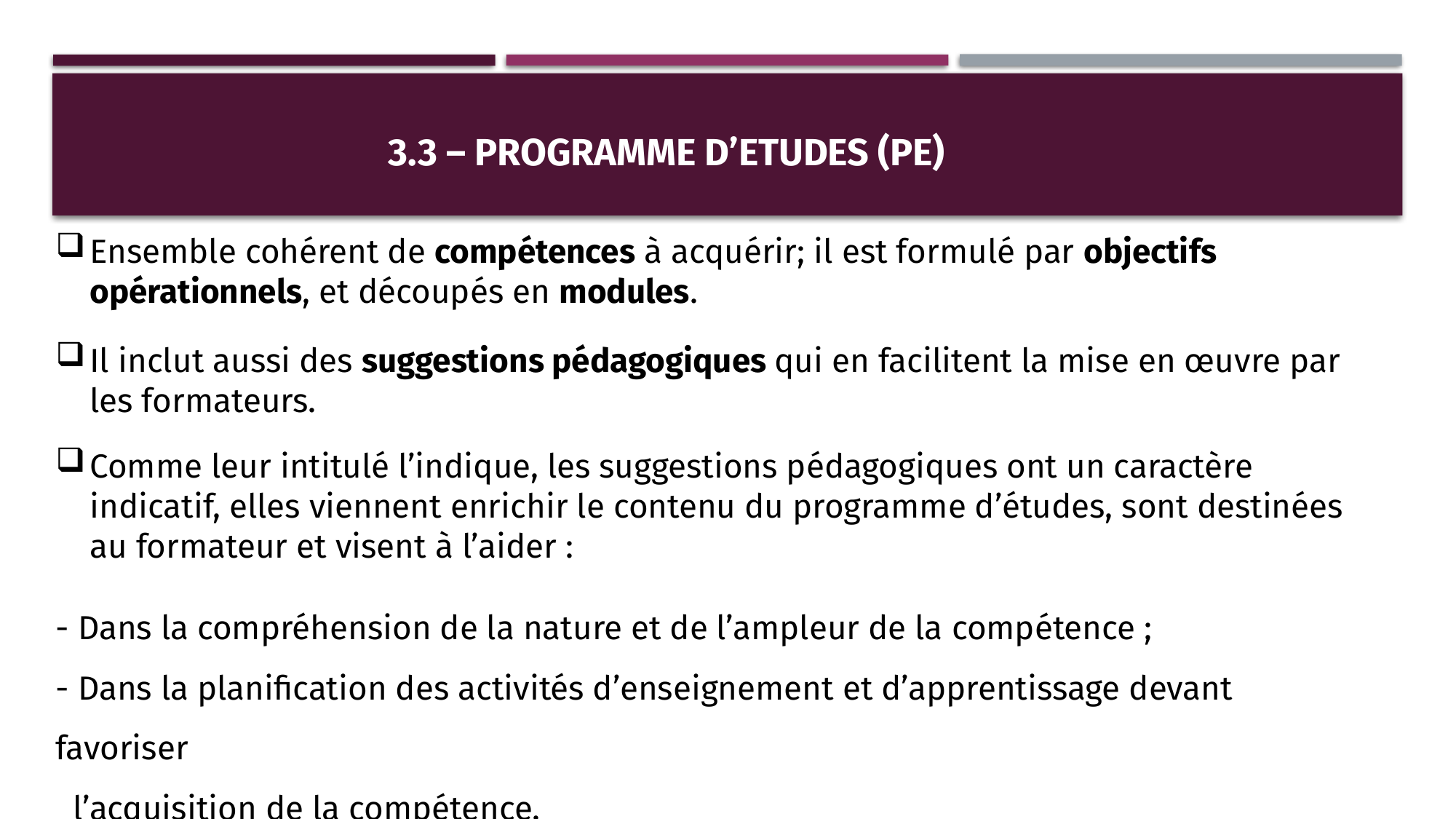

#

3.3 – PROGRAMME D’ETUDES (PE)
Ensemble cohérent de compétences à acquérir; il est formulé par objectifs opérationnels, et découpés en modules.

Il inclut aussi des suggestions pédagogiques qui en facilitent la mise en œuvre par les formateurs.

Comme leur intitulé l’indique, les suggestions pédagogiques ont un caractère indicatif, elles viennent enrichir le contenu du programme d’études, sont destinées au formateur et visent à l’aider :

- Dans la compréhension de la nature et de l’ampleur de la compétence ;
- Dans la planification des activités d’enseignement et d’apprentissage devant favoriser
  l’acquisition de la compétence.